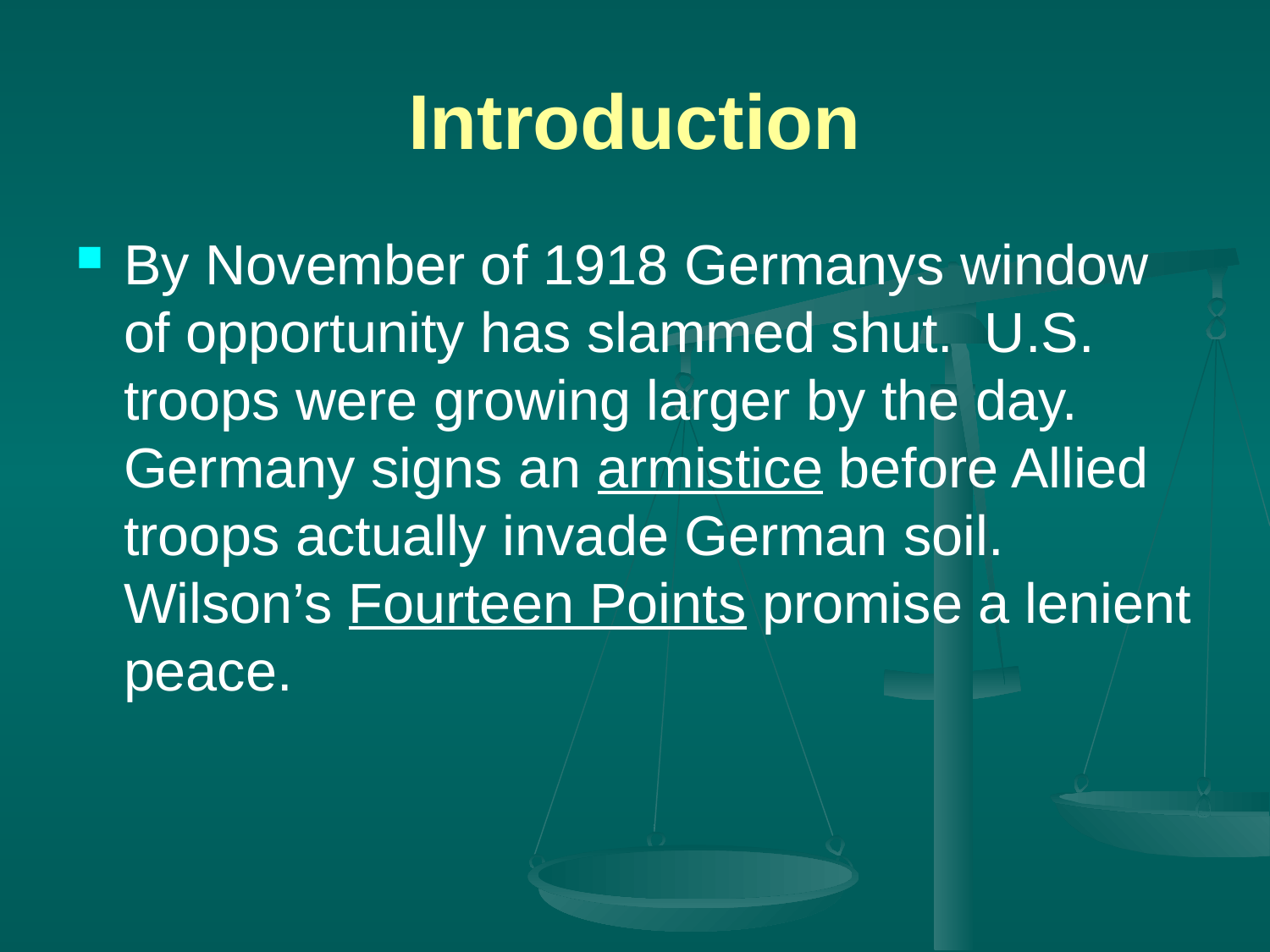

# Introduction
By November of 1918 Germanys window of opportunity has slammed shut.  U.S. troops were growing larger by the day.   Germany signs an armistice before Allied troops actually invade German soil.  Wilson’s Fourteen Points promise a lenient peace.